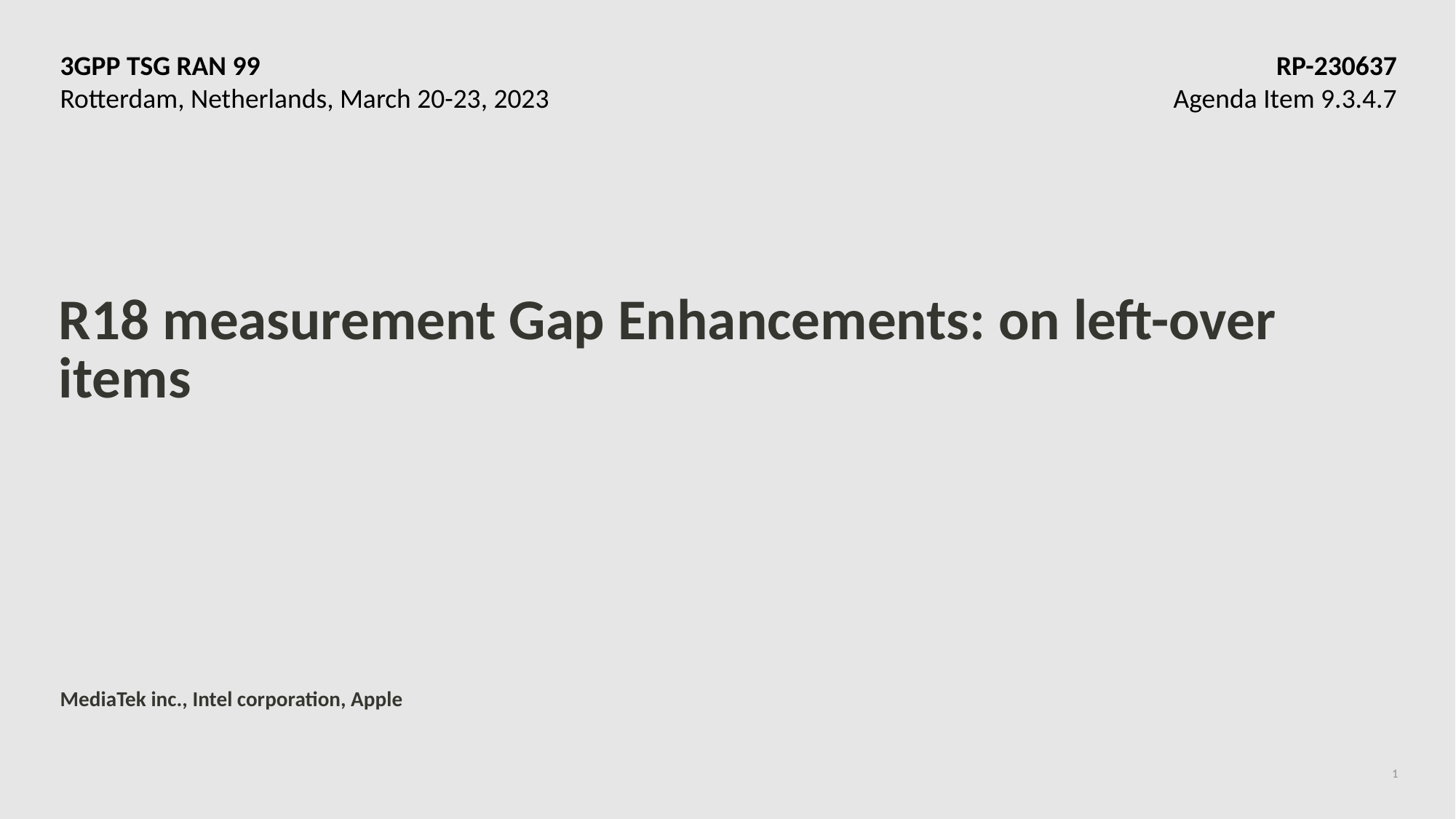

3GPP TSG RAN 99	RP-230637
Rotterdam, Netherlands, March 20-23, 2023	Agenda Item 9.3.4.7
# R18 measurement Gap Enhancements: on left-over items

MediaTek inc., Intel corporation, Apple
1